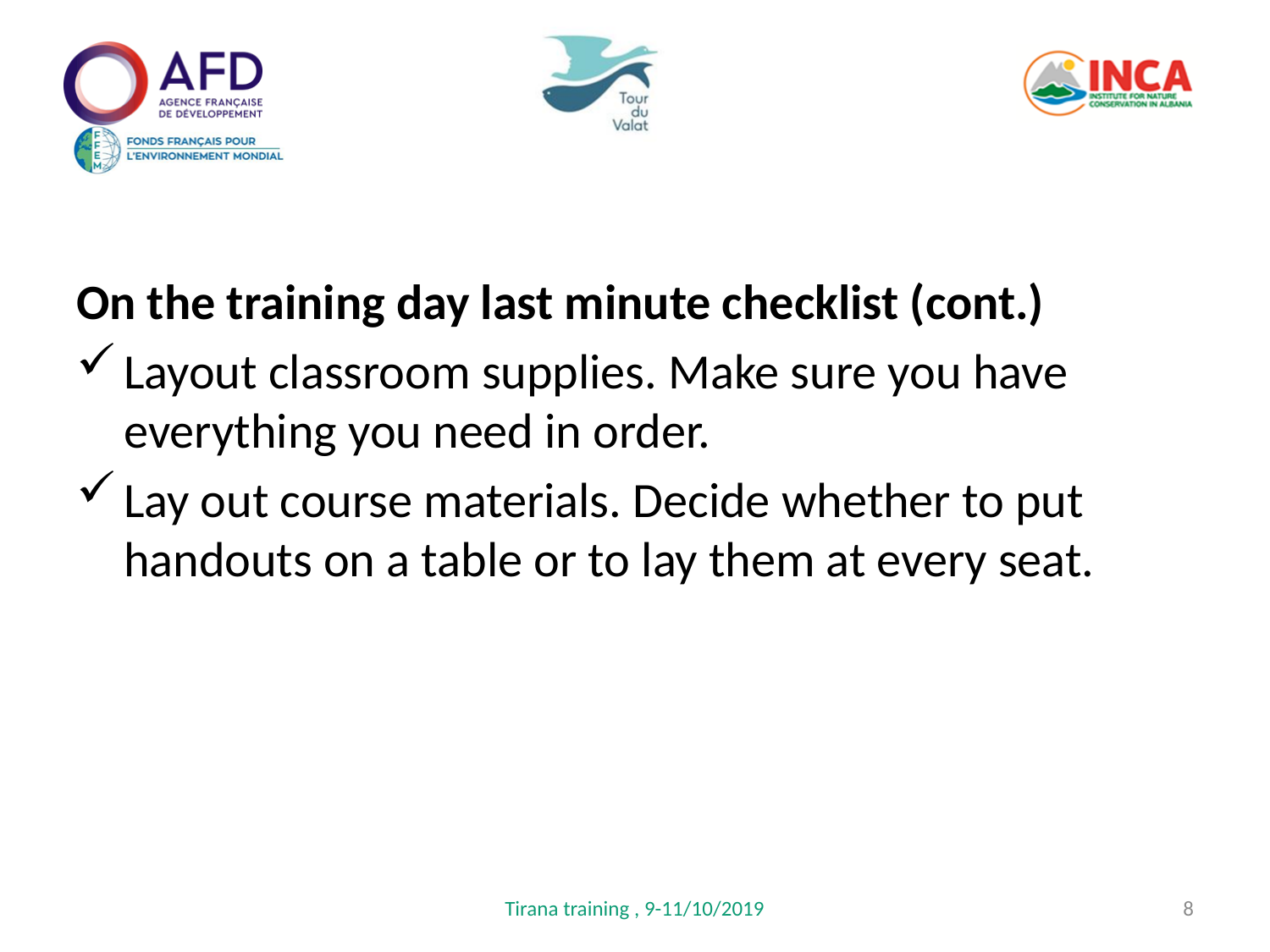

On the training day last minute checklist (cont.)
Layout classroom supplies. Make sure you have everything you need in order.
Lay out course materials. Decide whether to put handouts on a table or to lay them at every seat.

Tirana training , 9-11/10/2019
8